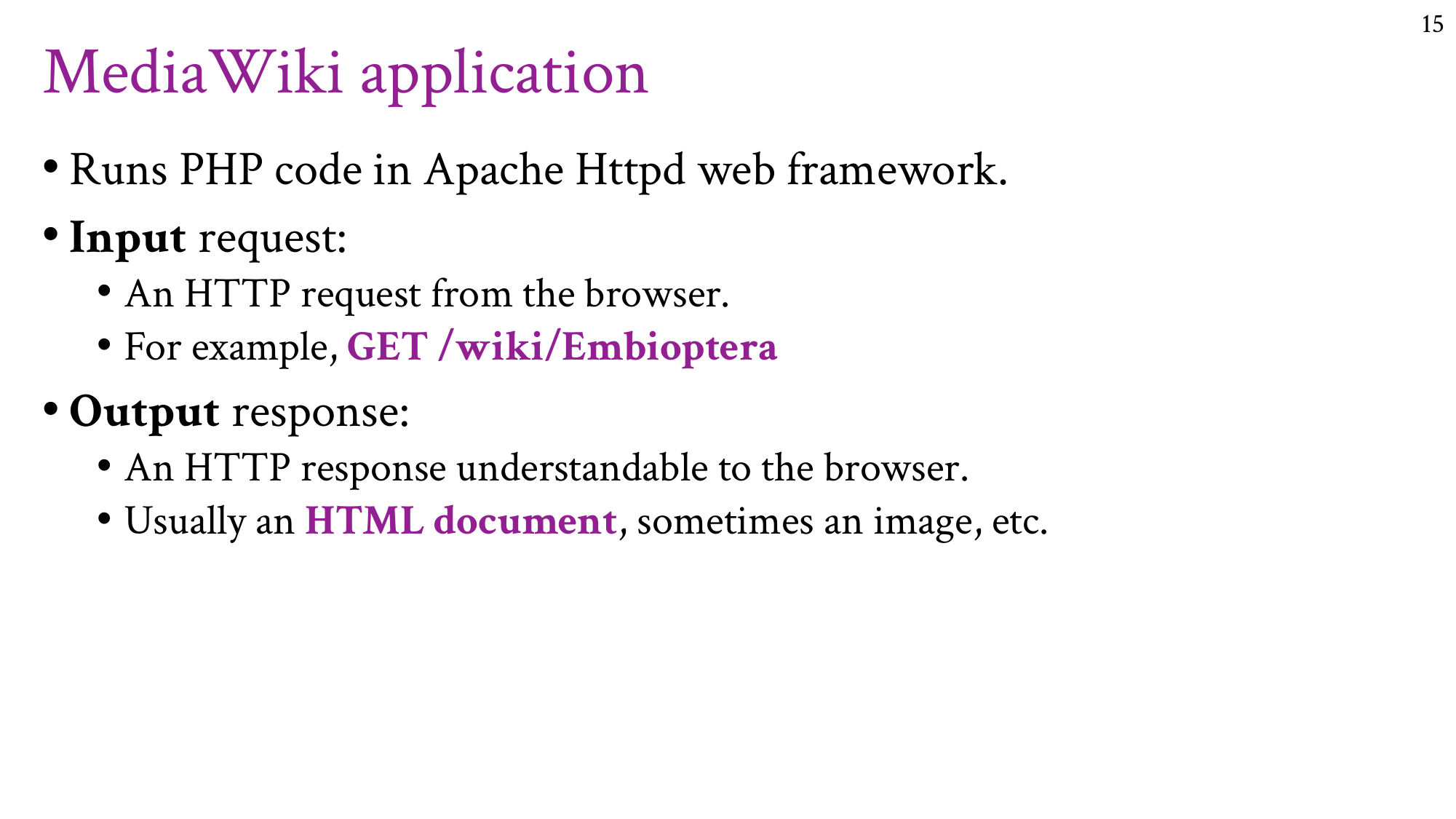

15
# MediaWiki application
Runs PHP code in Apache Httpd web framework.
Input request:
An HTTP request from the browser.
For example, GET /wiki/Embioptera
Output response:
An HTTP response understandable to the browser.
Usually an HTML document, sometimes an image, etc.